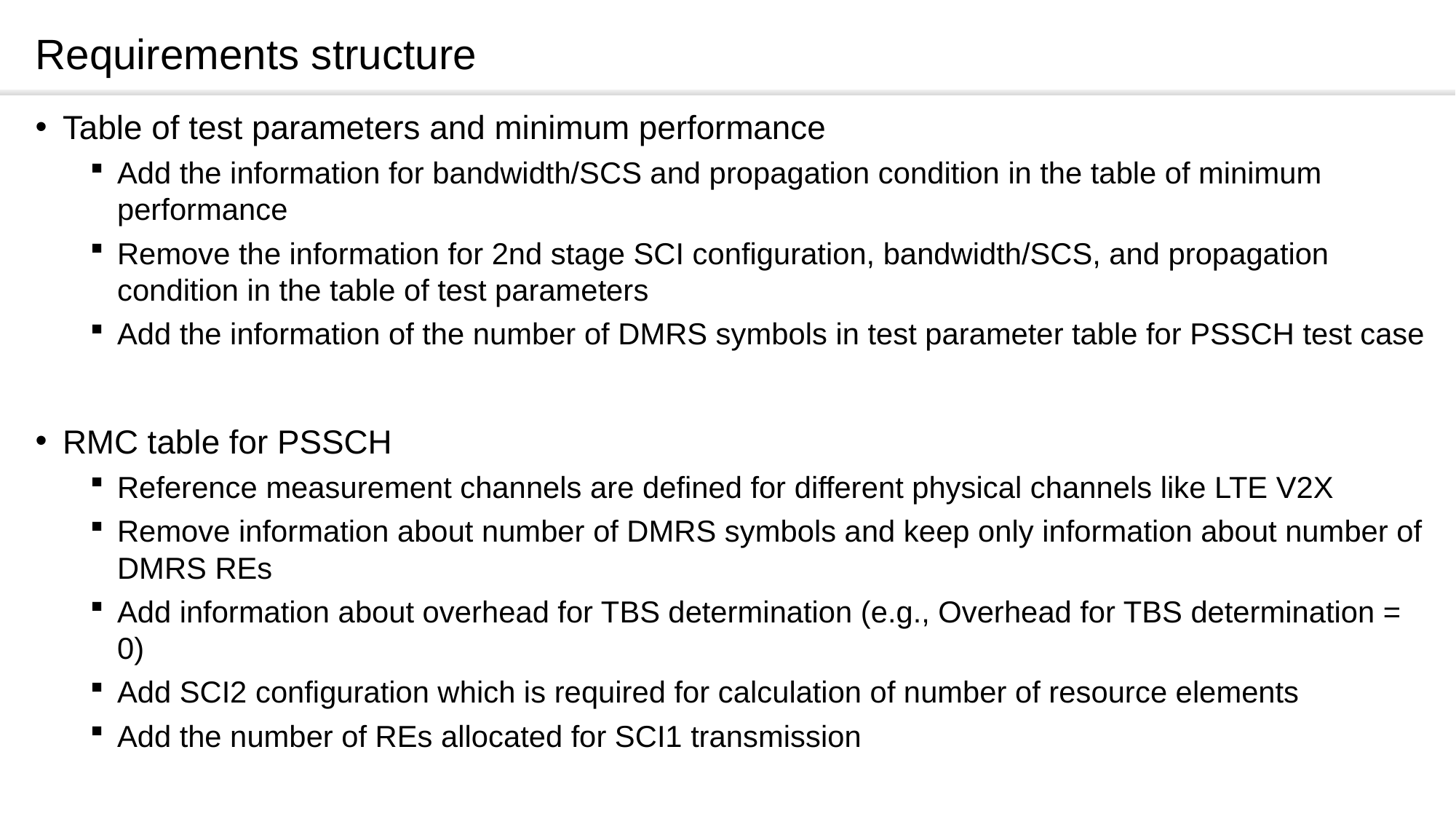

# Requirements structure
Table of test parameters and minimum performance
Add the information for bandwidth/SCS and propagation condition in the table of minimum performance
Remove the information for 2nd stage SCI configuration, bandwidth/SCS, and propagation condition in the table of test parameters
Add the information of the number of DMRS symbols in test parameter table for PSSCH test case

RMC table for PSSCH
Reference measurement channels are defined for different physical channels like LTE V2X
Remove information about number of DMRS symbols and keep only information about number of DMRS REs
Add information about overhead for TBS determination (e.g., Overhead for TBS determination = 0)
Add SCI2 configuration which is required for calculation of number of resource elements
Add the number of REs allocated for SCI1 transmission